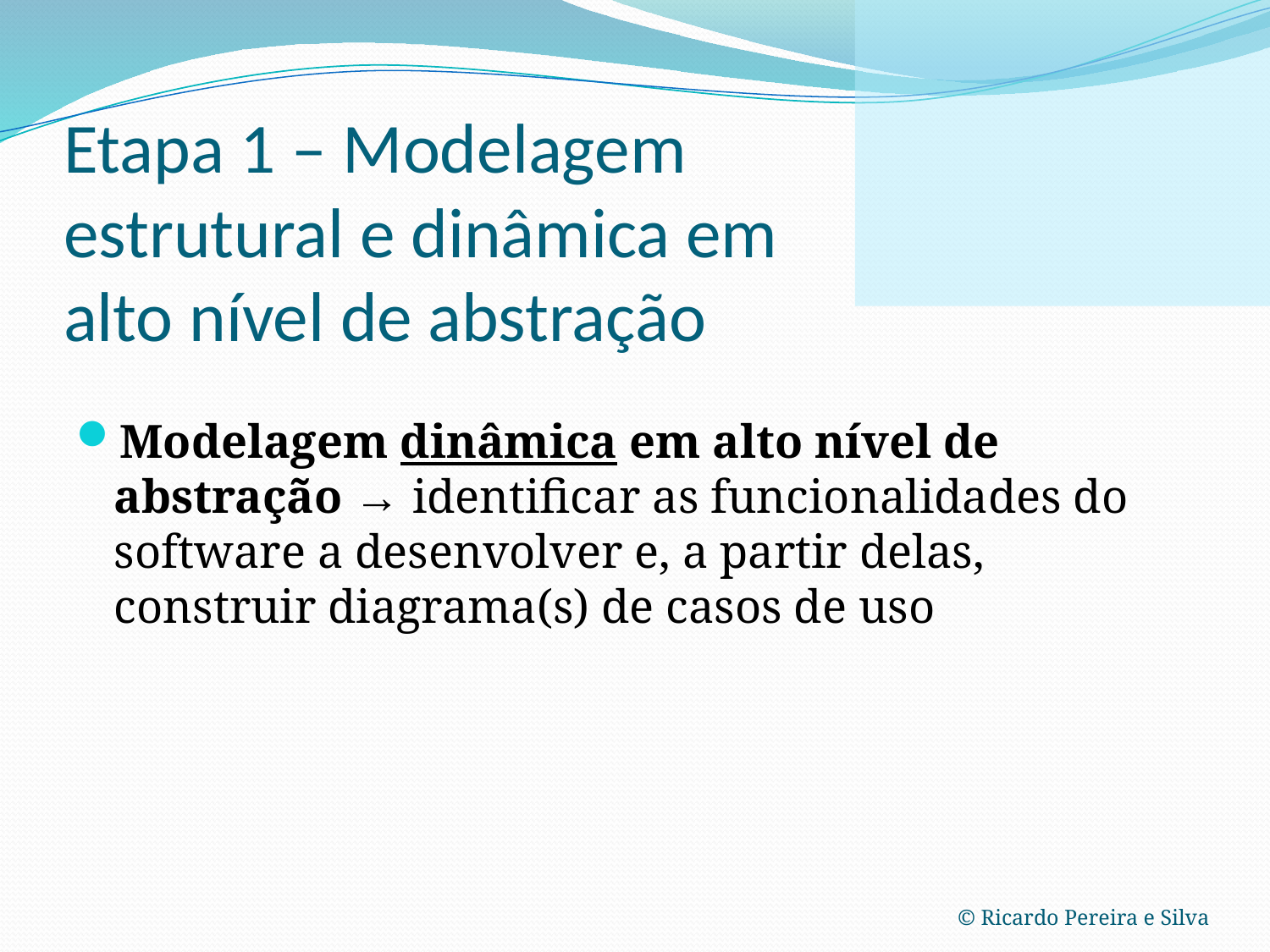

# Etapa 1 – Modelagem estrutural e dinâmica em alto nível de abstração
Modelagem dinâmica em alto nível de abstração → identificar as funcionalidades do software a desenvolver e, a partir delas, construir diagrama(s) de casos de uso
© Ricardo Pereira e Silva